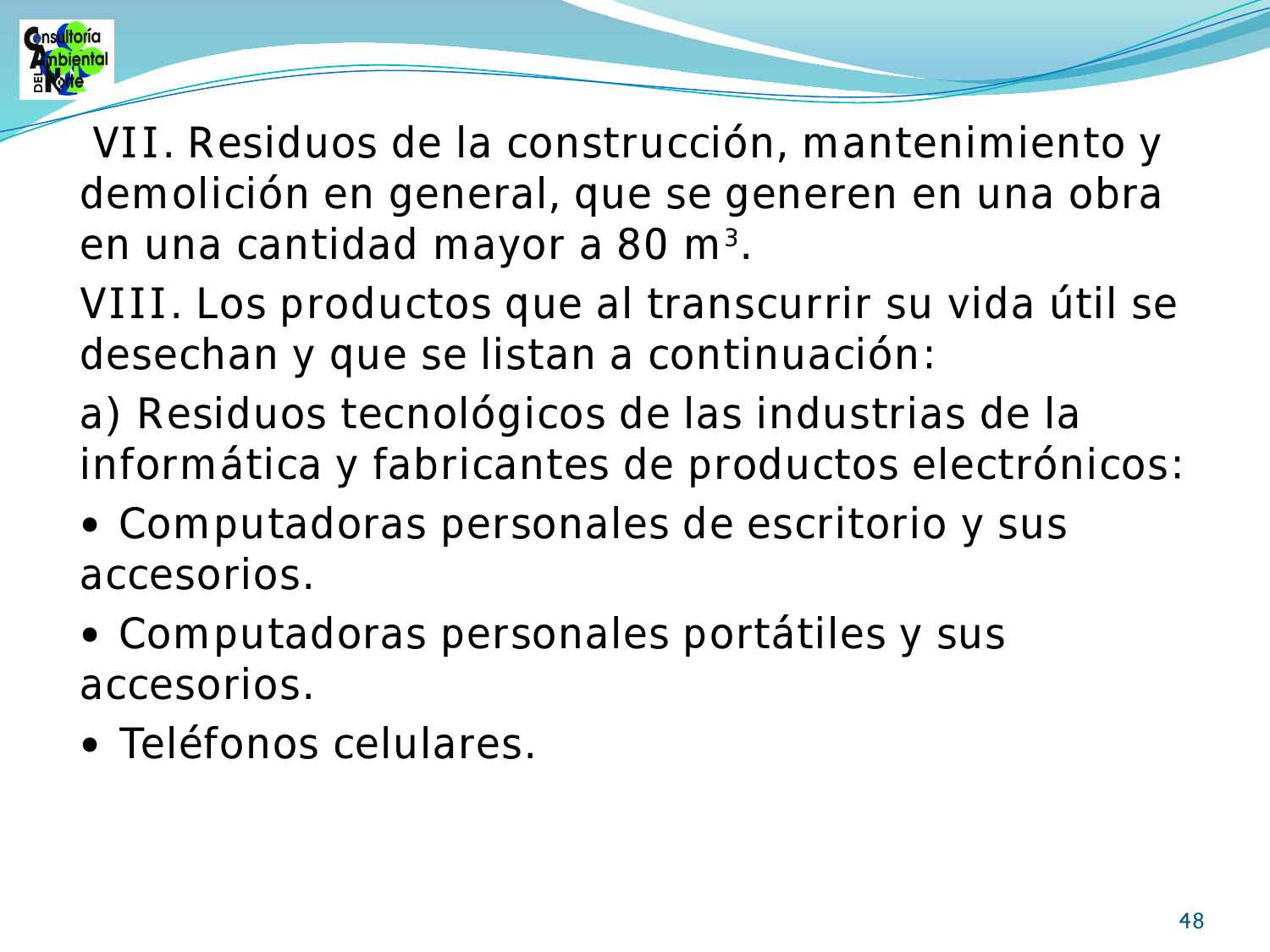

VII. Residuos de la construcción, mantenimiento y demolición en general, que se generen en una obra en una cantidad mayor a 80 m3.
VIII. Los productos que al transcurrir su vida útil se desechan y que se listan a continuación:
a) Residuos tecnológicos de las industrias de la informática y fabricantes de productos electrónicos:
• Computadoras personales de escritorio y sus accesorios.
• Computadoras personales portátiles y sus accesorios.
• Teléfonos celulares.
48